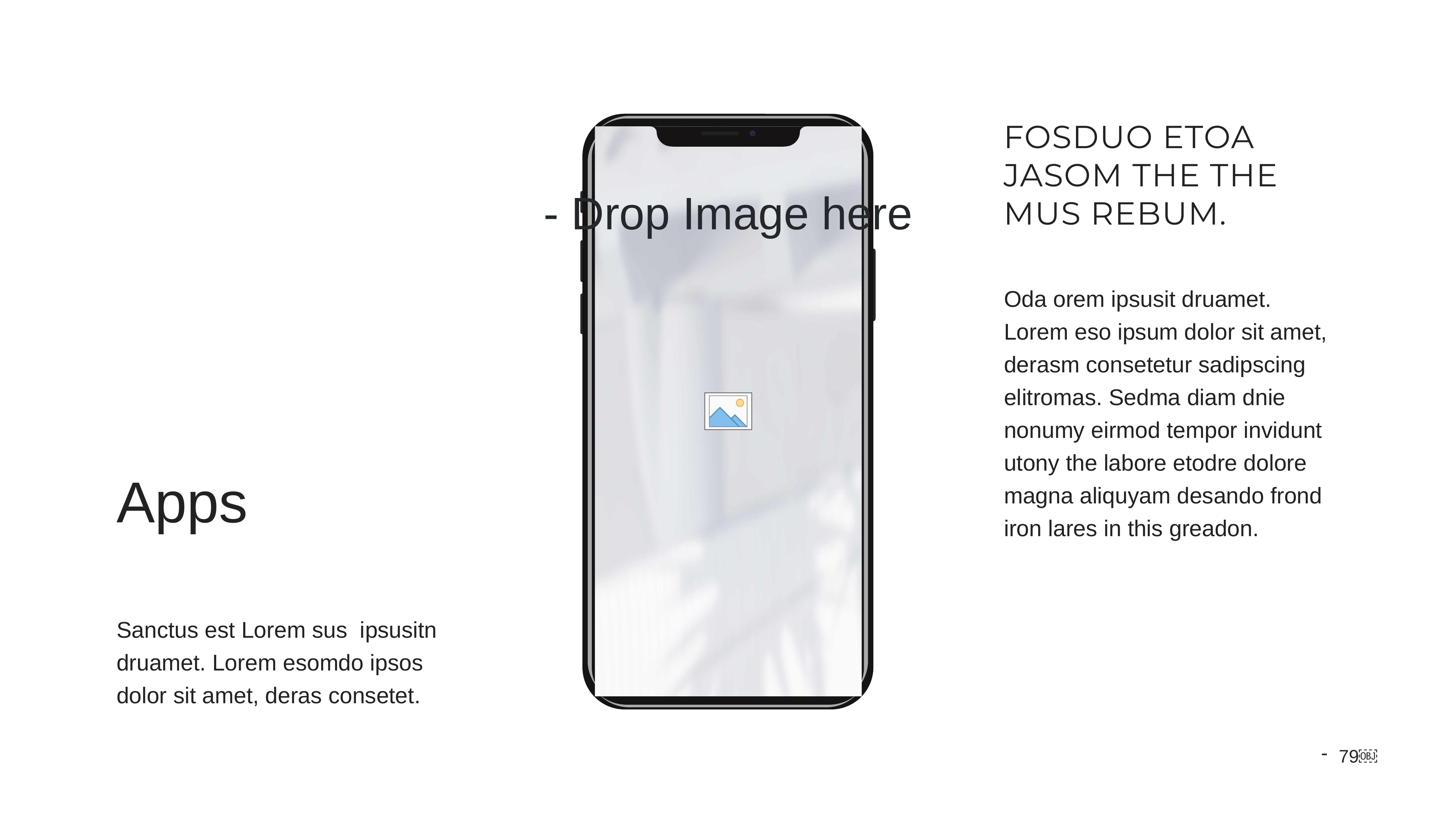

Fosduo etoa jasom the the mus rebum.

Oda orem ipsusit druamet. Lorem eso ipsum dolor sit amet, derasm consetetur sadipscing elitromas. Sedma diam dnie nonumy eirmod tempor invidunt utony the labore etodre dolore magna aliquyam desando frond iron lares in this greadon.
Apps
Sanctus est Lorem sus  ipsusitn druamet. Lorem esomdo ipsos dolor sit amet, deras consetet.